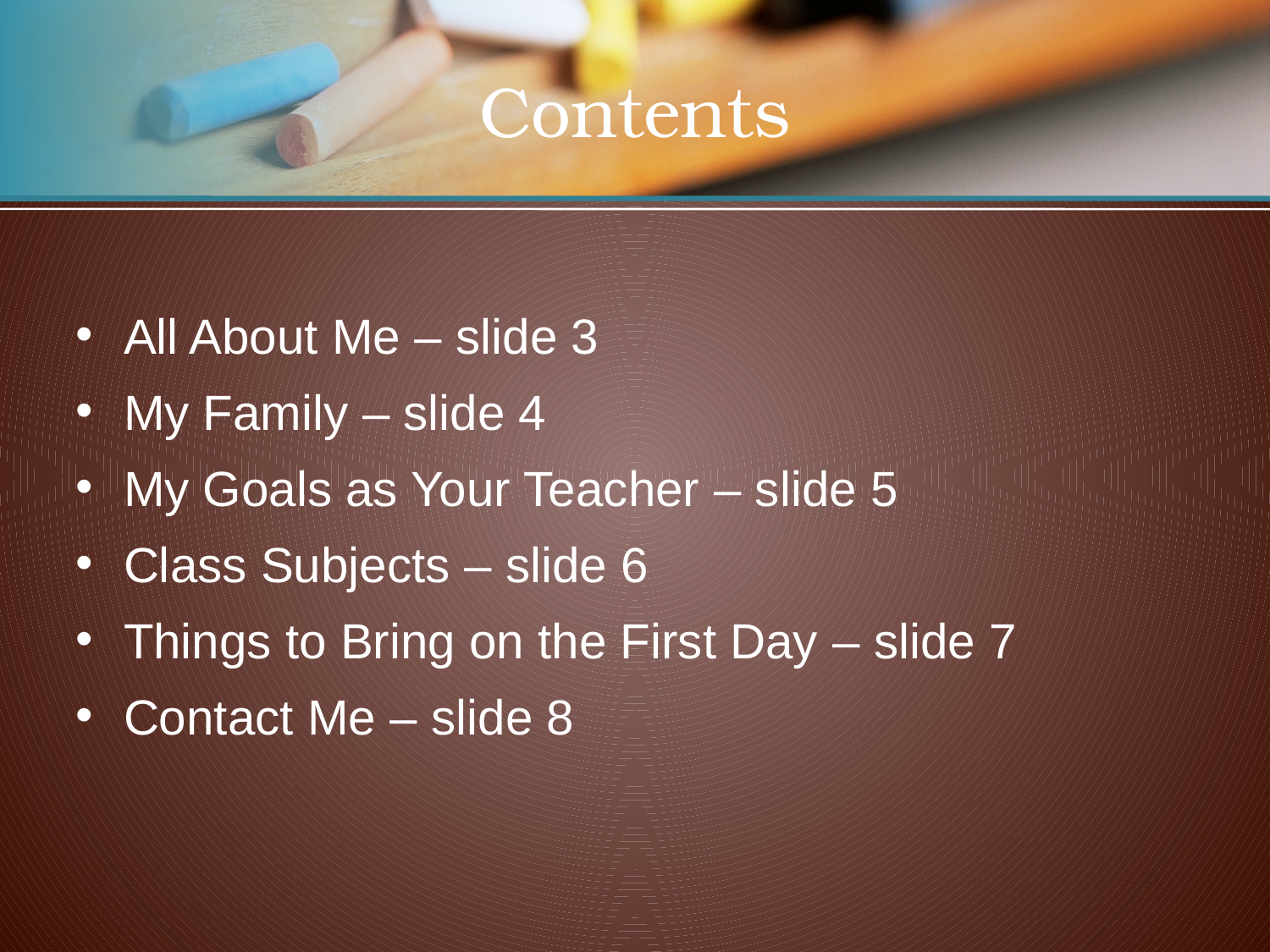

# Contents

All About Me – slide 3
My Family – slide 4
My Goals as Your Teacher – slide 5
Class Subjects – slide 6
Things to Bring on the First Day – slide 7
Contact Me – slide 8